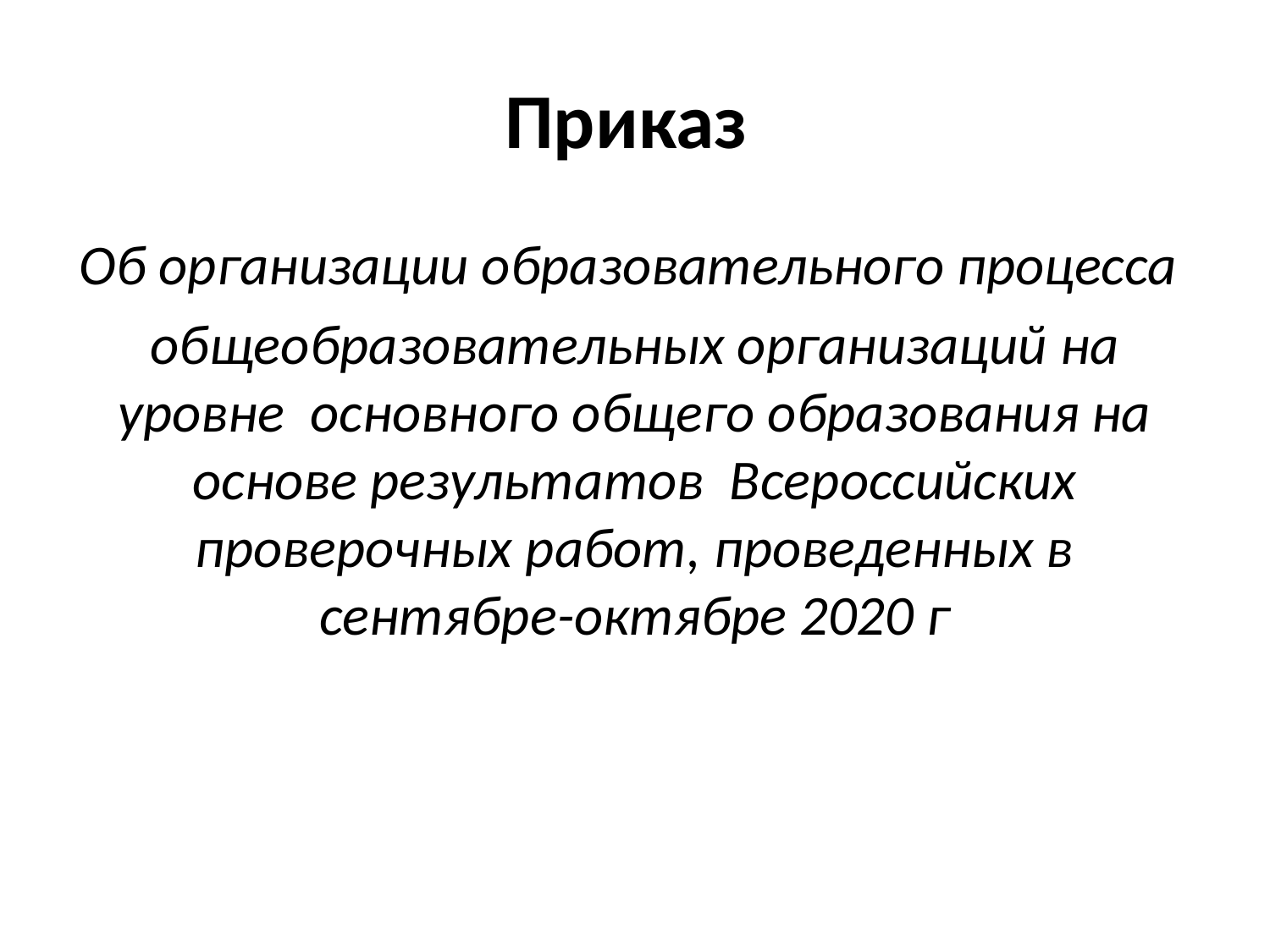

# Приказ
Об организации образовательного процесса
общеобразовательных организаций на уровне  основного общего образования на основе результатов  Всероссийских проверочных работ, проведенных в сентябре-октябре 2020 г